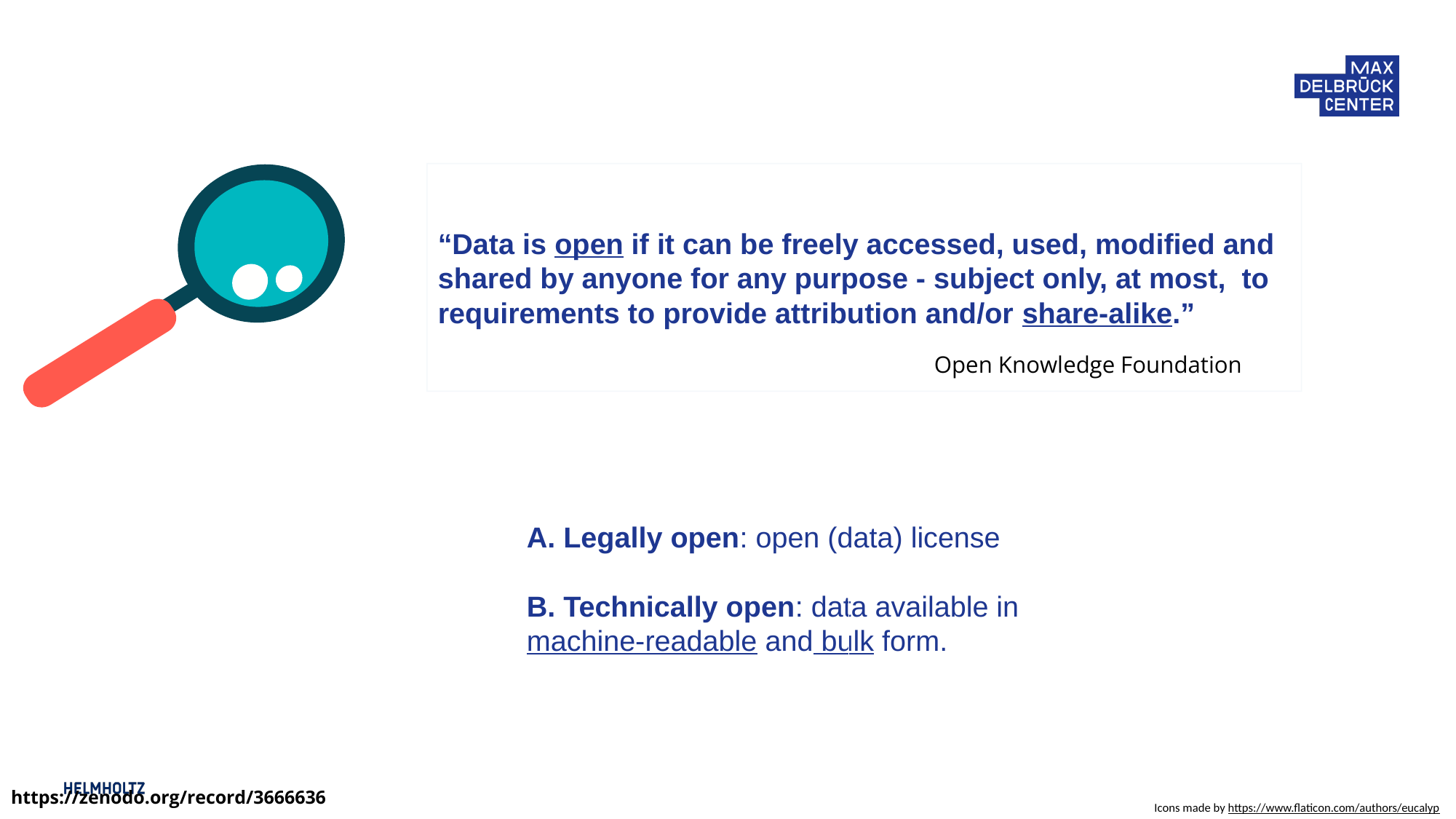

Open Data

“Data is open if it can be freely accessed, used, modified and shared by anyone for any purpose - subject only, at most,  to requirements to provide attribution and/or share-alike.”
Open Knowledge Foundation

A. Legally open: open (data) license

B. Technically open: data available in machine-readable and bulk form.

https://zenodo.org/record/3666636
Icons made by https://www.flaticon.com/authors/eucalyp